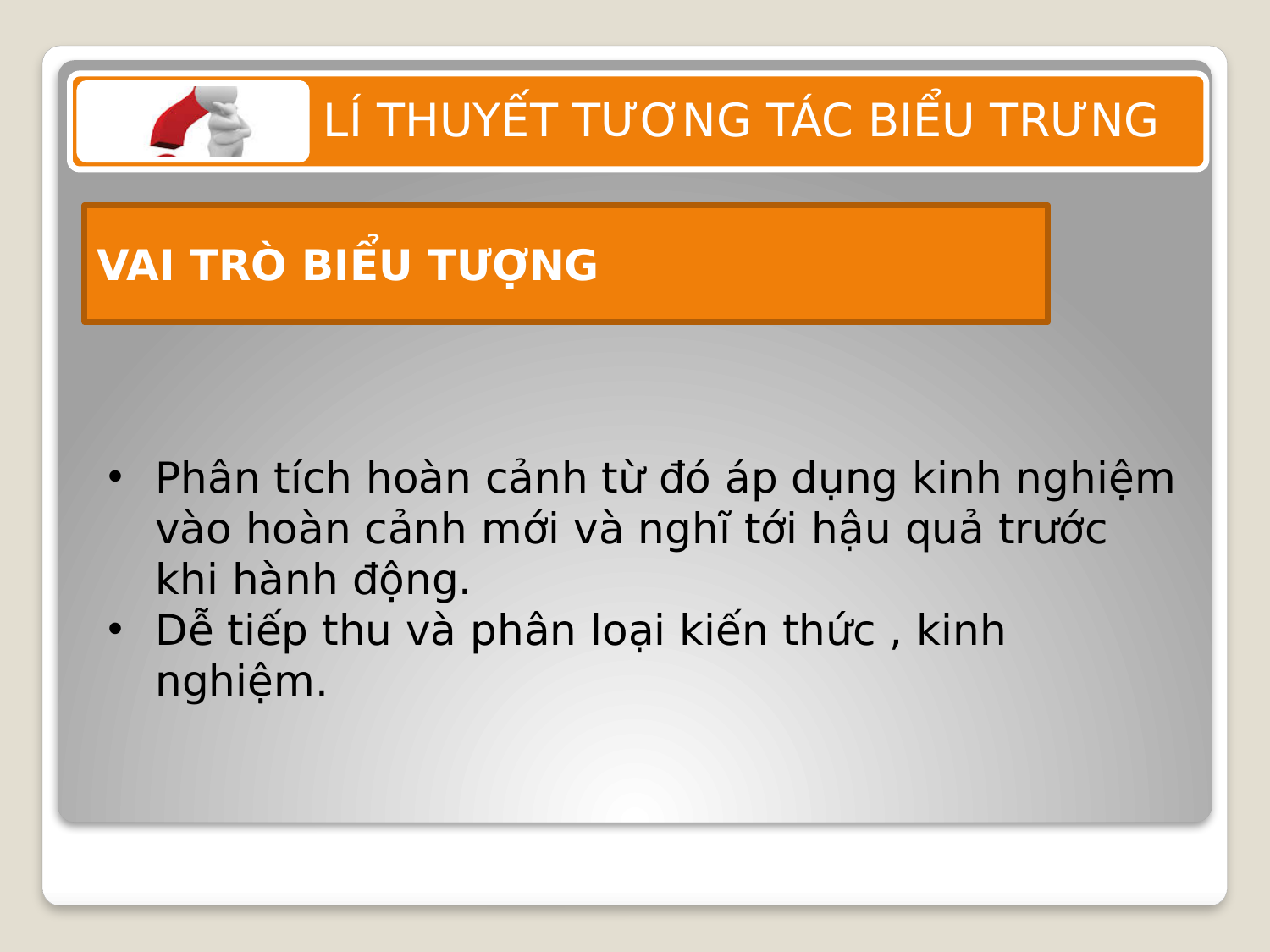

LÍ THUYẾT TƯƠNG TÁC BIỂU TRƯNG
VAI TRÒ BIỂU TƯỢNG
Phân tích hoàn cảnh từ đó áp dụng kinh nghiệm vào hoàn cảnh mới và nghĩ tới hậu quả trước khi hành động.
Dễ tiếp thu và phân loại kiến thức , kinh nghiệm.